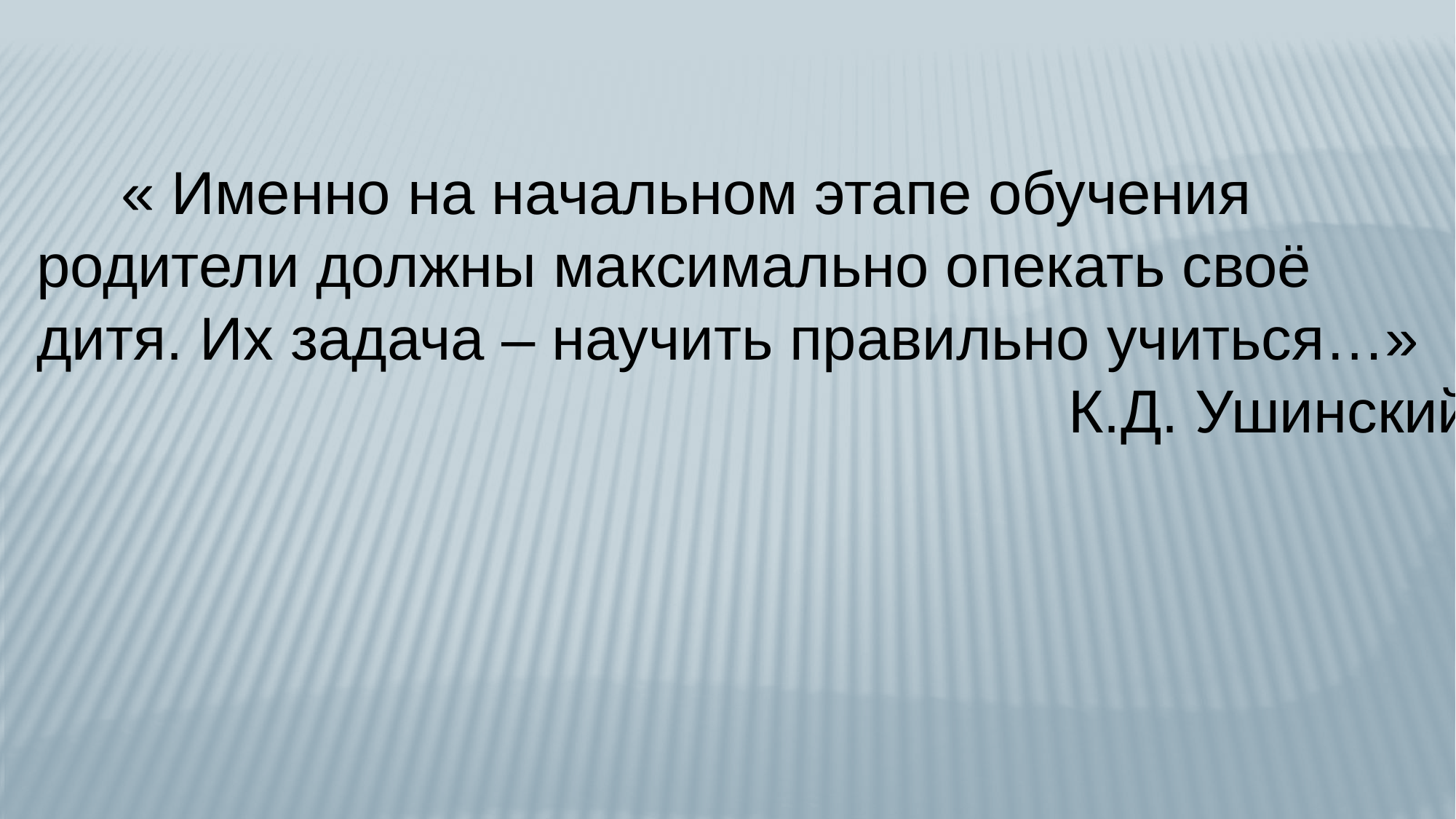

« Именно на начальном этапе обучения
родители должны максимально опекать своё
дитя. Их задача – научить правильно учиться…»
                                                             К.Д. Ушинский